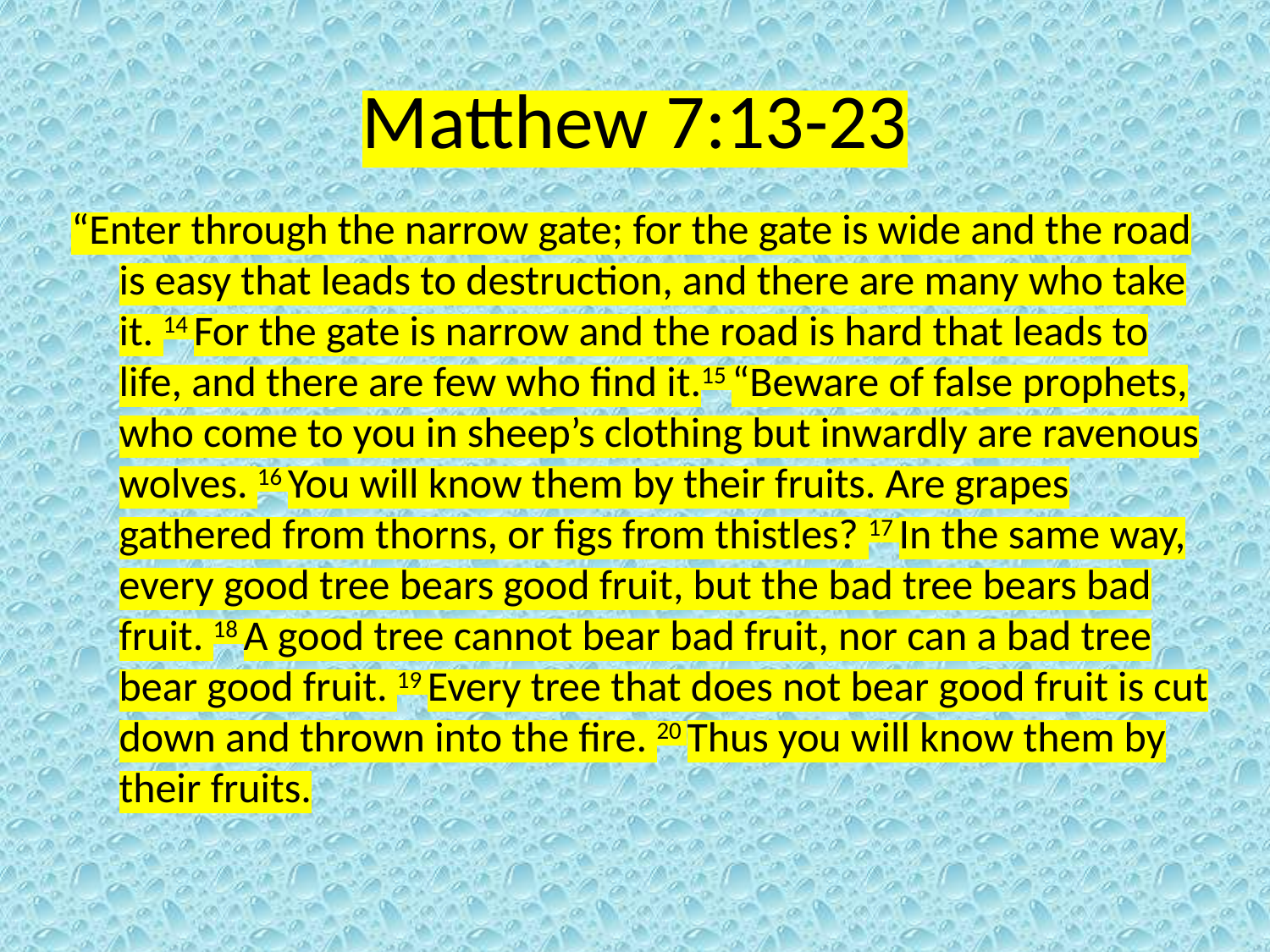

# Matthew 7:13-23
“Enter through the narrow gate; for the gate is wide and the road is easy that leads to destruction, and there are many who take it. 14 For the gate is narrow and the road is hard that leads to life, and there are few who find it.15 “Beware of false prophets, who come to you in sheep’s clothing but inwardly are ravenous wolves. 16 You will know them by their fruits. Are grapes gathered from thorns, or figs from thistles? 17 In the same way, every good tree bears good fruit, but the bad tree bears bad fruit. 18 A good tree cannot bear bad fruit, nor can a bad tree bear good fruit. 19 Every tree that does not bear good fruit is cut down and thrown into the fire. 20 Thus you will know them by their fruits.